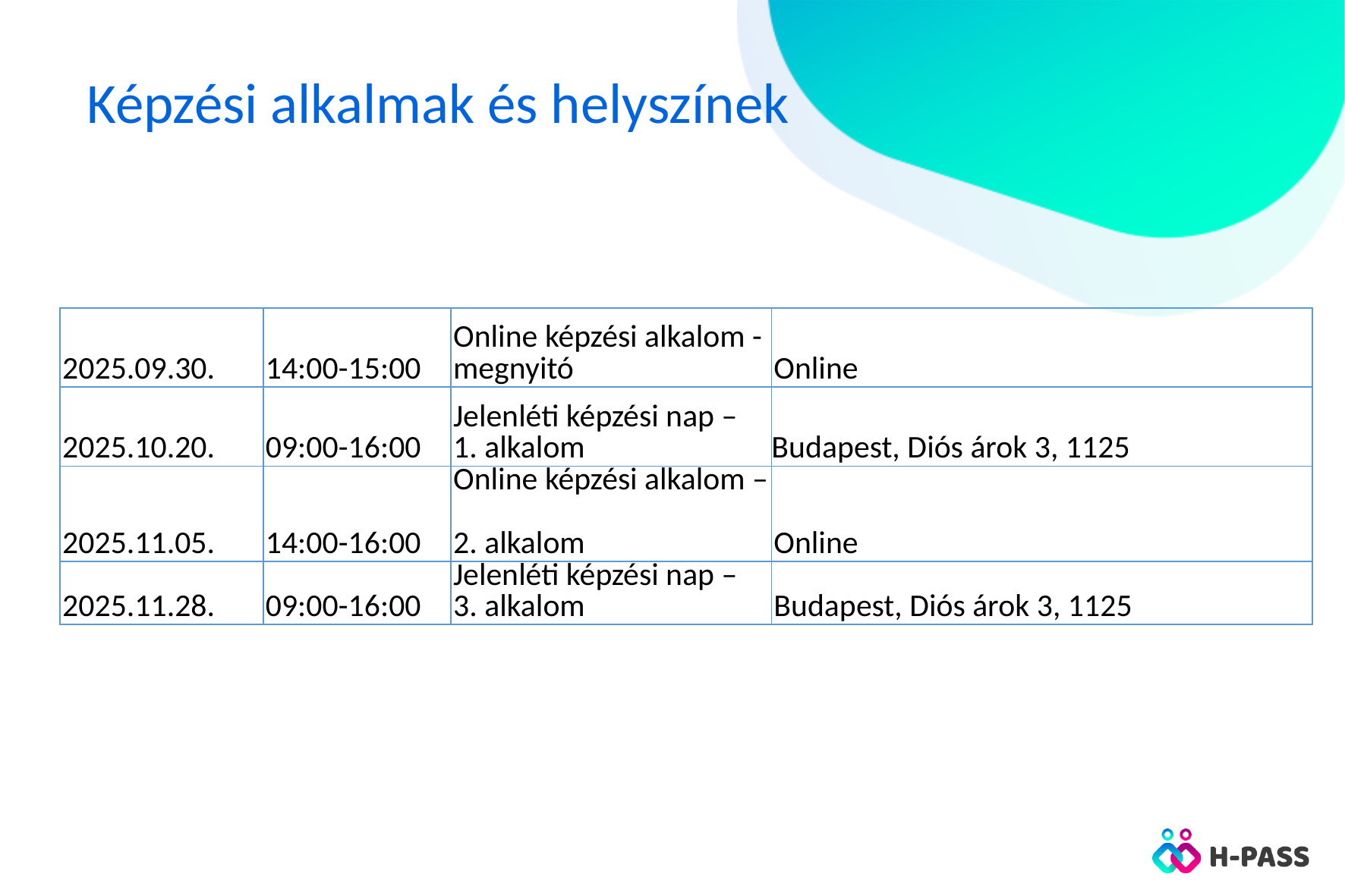

# Képzési alkalmak és helyszínek
| 2025.09.30. | 14:00-15:00 | Online képzési alkalom - megnyitó | Online |
| --- | --- | --- | --- |
| 2025.10.20. | 09:00-16:00 | Jelenléti képzési nap – 1. alkalom | Budapest, Diós árok 3, 1125 |
| 2025.11.05. | 14:00-16:00 | Online képzési alkalom – 2. alkalom | Online |
| 2025.11.28. | 09:00-16:00 | Jelenléti képzési nap – 3. alkalom | Budapest, Diós árok 3, 1125 |